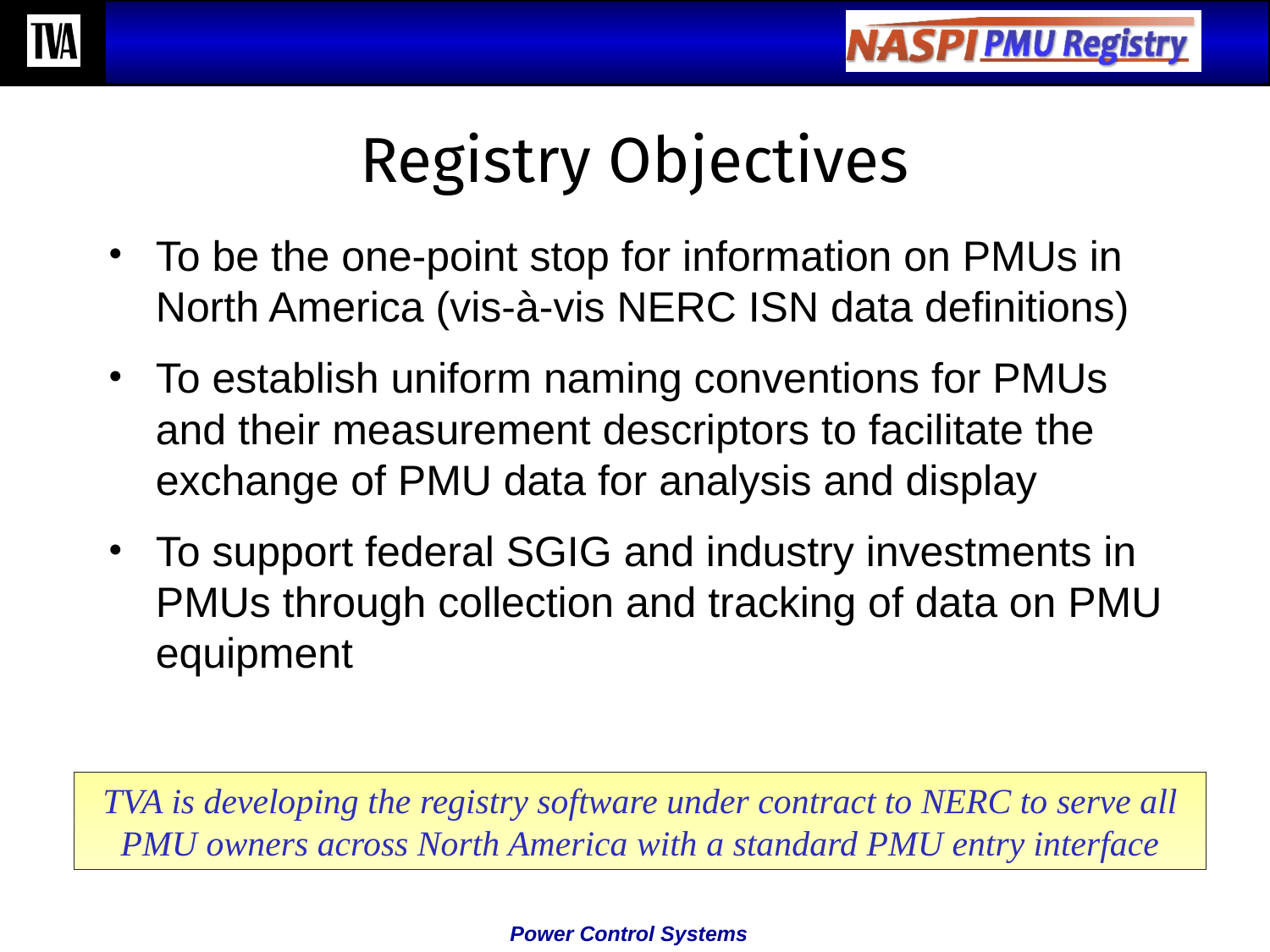

# Registry Objectives
To be the one-point stop for information on PMUs in North America (vis-à-vis NERC ISN data definitions)
To establish uniform naming conventions for PMUs and their measurement descriptors to facilitate the exchange of PMU data for analysis and display
To support federal SGIG and industry investments in PMUs through collection and tracking of data on PMU equipment
TVA is developing the registry software under contract to NERC to serve all PMU owners across North America with a standard PMU entry interface